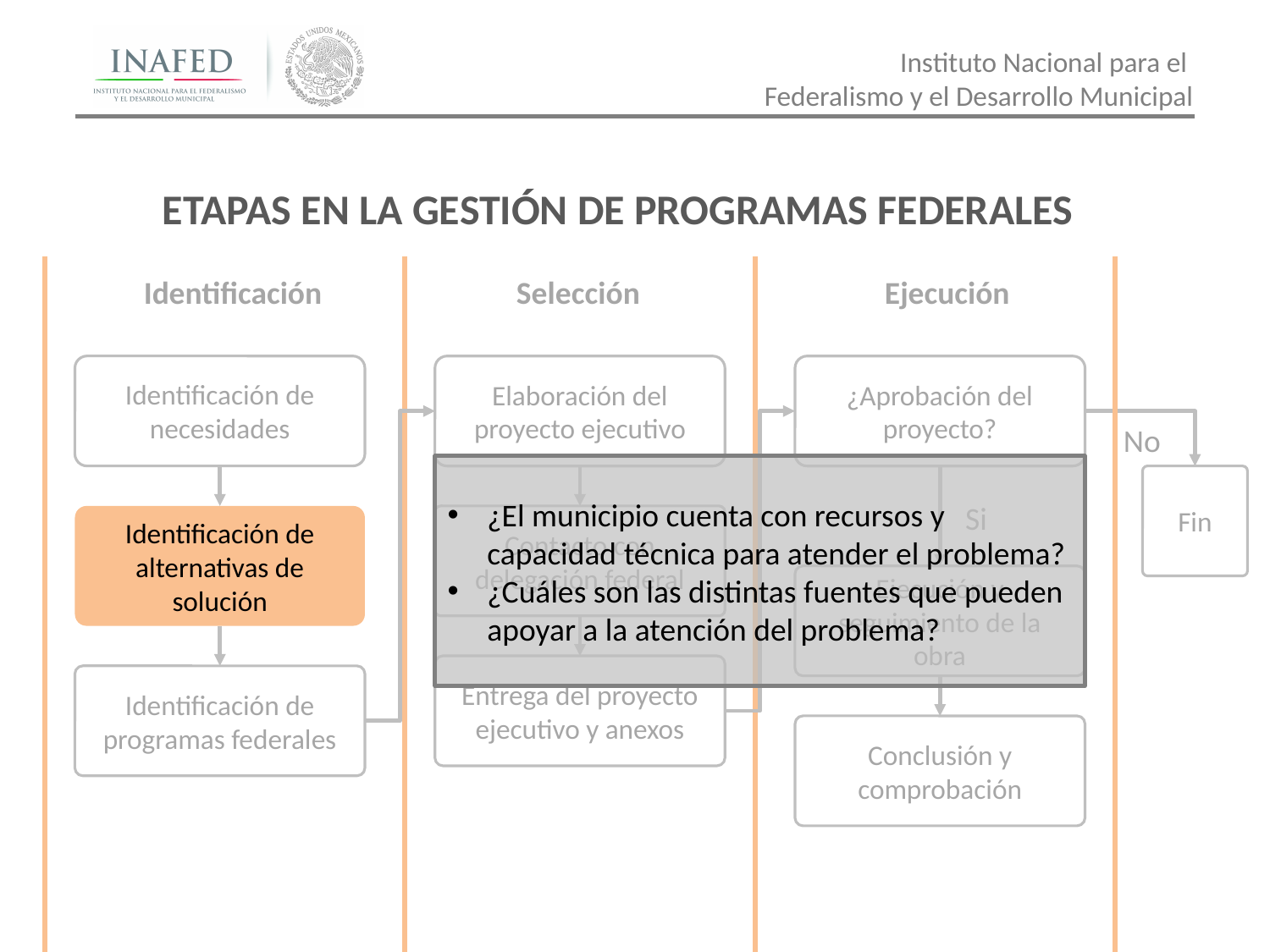

ETAPAS EN LA GESTIÓN DE PROGRAMAS FEDERALES

            Identificación                           Selección                                  Ejecución
Identificación de necesidades
Elaboración del proyecto ejecutivo
¿Aprobación del proyecto?
No
¿El municipio cuenta con recursos y capacidad técnica para atender el problema?
¿Cuáles son las distintas fuentes que pueden apoyar a la atención del problema?
Fin
Si
Identificación de alternativas de solución
Contacto con delegación federal
Ejecución y seguimiento de la obra
Entrega del proyecto ejecutivo y anexos
Identificación de programas federales
Conclusión y comprobación